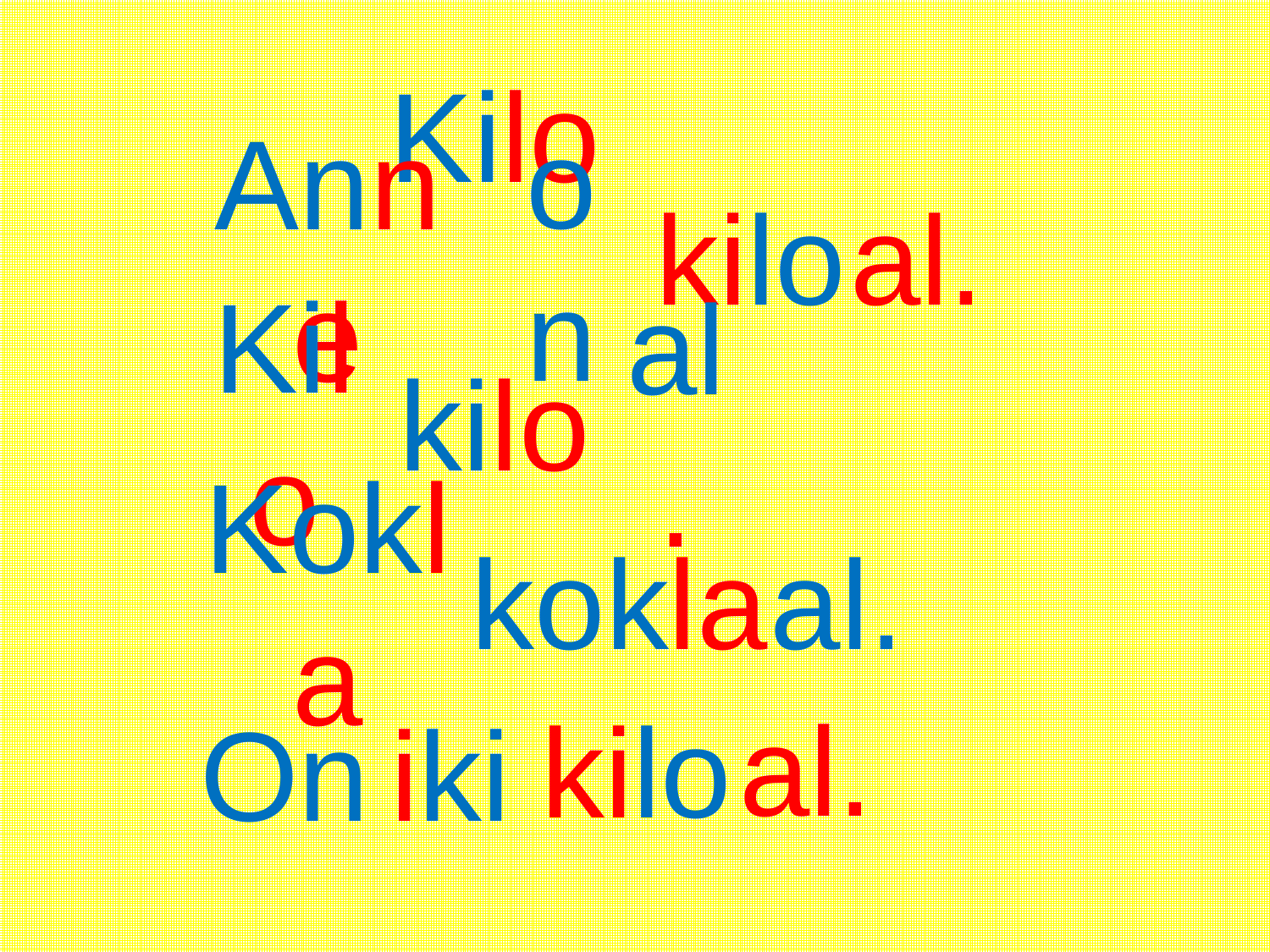

Kilo
on
kilo
al.
Anne
Kilo
kilo
al.
Kokla
al.
kokla
al.
kilo
iki
On